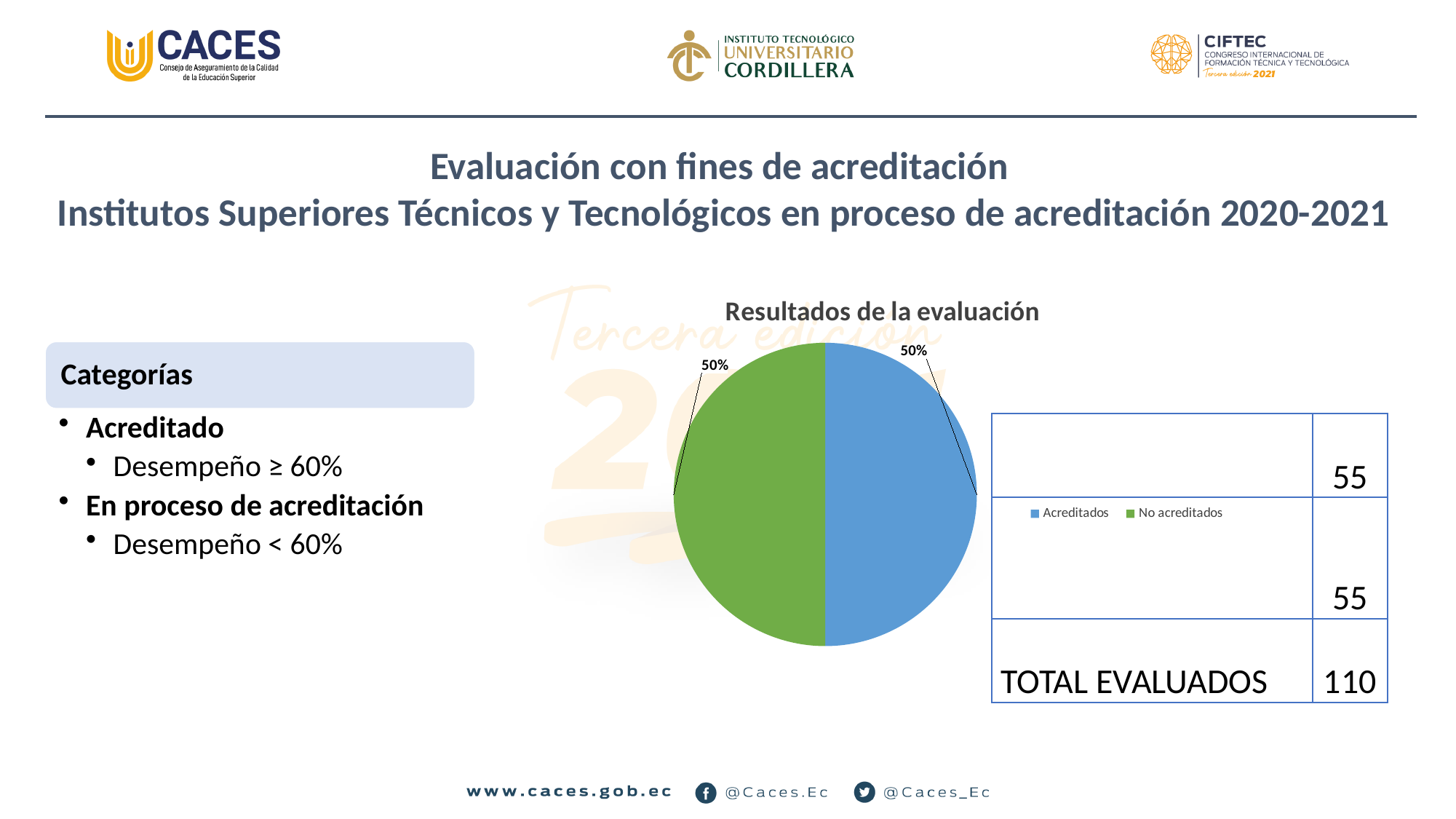

Evaluación con fines de acreditación
Institutos Superiores Técnicos y Tecnológicos en proceso de acreditación 2020-2021
Categorías
Acreditado
Desempeño ≥ 60%
En proceso de acreditación
Desempeño < 60%

### Chart: Resultados de la evaluación

| Category |  |
|---|---|
| Acreditados | 55.0 |
| No acreditados | 55.0 |
|  | 55 |
| --- | --- |
|  | 55 |
| TOTAL EVALUADOS | 110 |